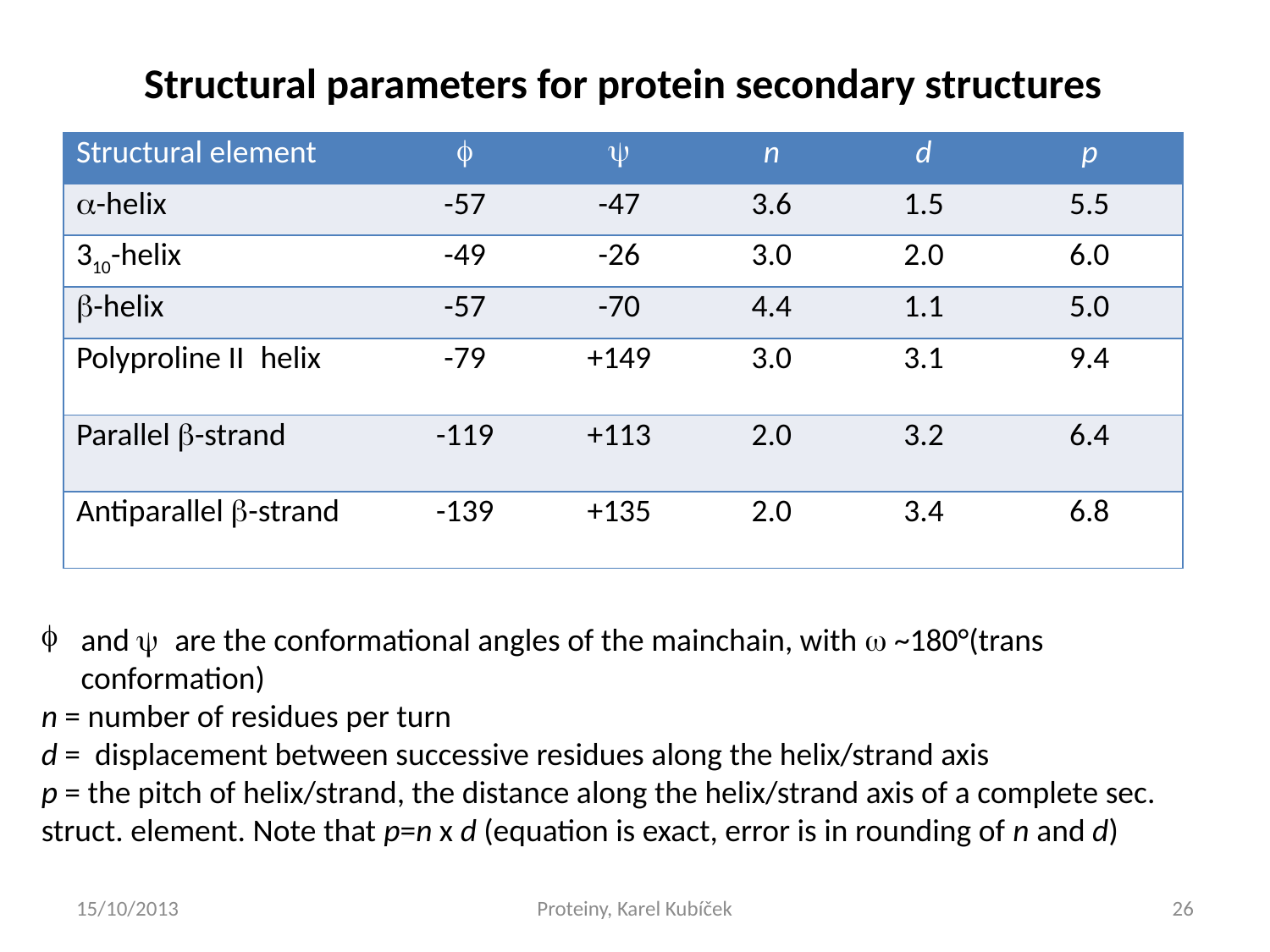

Structural parameters for protein secondary structures
| Structural element | φ | ψ | n | d | p |
| --- | --- | --- | --- | --- | --- |
| α-helix | -57 | -47 | 3.6 | 1.5 | 5.5 |
| 310-helix | -49 | -26 | 3.0 | 2.0 | 6.0 |
| β-helix | -57 | -70 | 4.4 | 1.1 | 5.0 |
| Polyproline II helix | -79 | +149 | 3.0 | 3.1 | 9.4 |
| Parallel β-strand | -119 | +113 | 2.0 | 3.2 | 6.4 |
| Antiparallel β-strand | -139 | +135 | 2.0 | 3.4 | 6.8 |
and ψ are the conformational angles of the mainchain, with ω ~180°(trans conformation)
n = number of residues per turn
d =  displacement between successive residues along the helix/strand axis
p = the pitch of helix/strand, the distance along the helix/strand axis of a complete sec. struct. element. Note that p=n x d (equation is exact, error is in rounding of n and d)
15/10/2013
Proteiny, Karel Kubíček
26